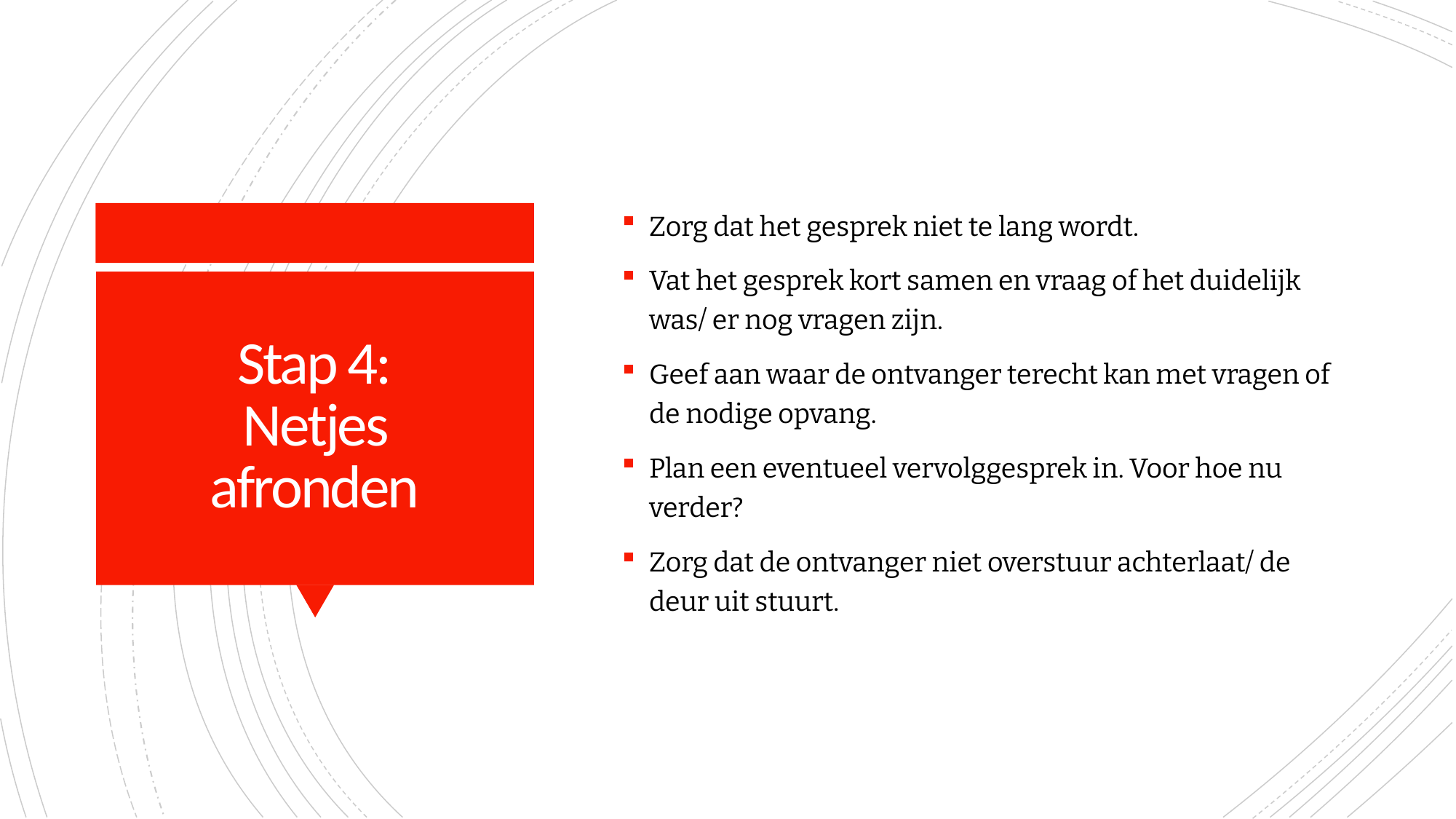

Zorg dat het gesprek niet te lang wordt.
Vat het gesprek kort samen en vraag of het duidelijk was/ er nog vragen zijn.
Geef aan waar de ontvanger terecht kan met vragen of de nodige opvang.
Plan een eventueel vervolggesprek in. Voor hoe nu verder?
Zorg dat de ontvanger niet overstuur achterlaat/ de deur uit stuurt.
# Stap 4: Netjes afronden